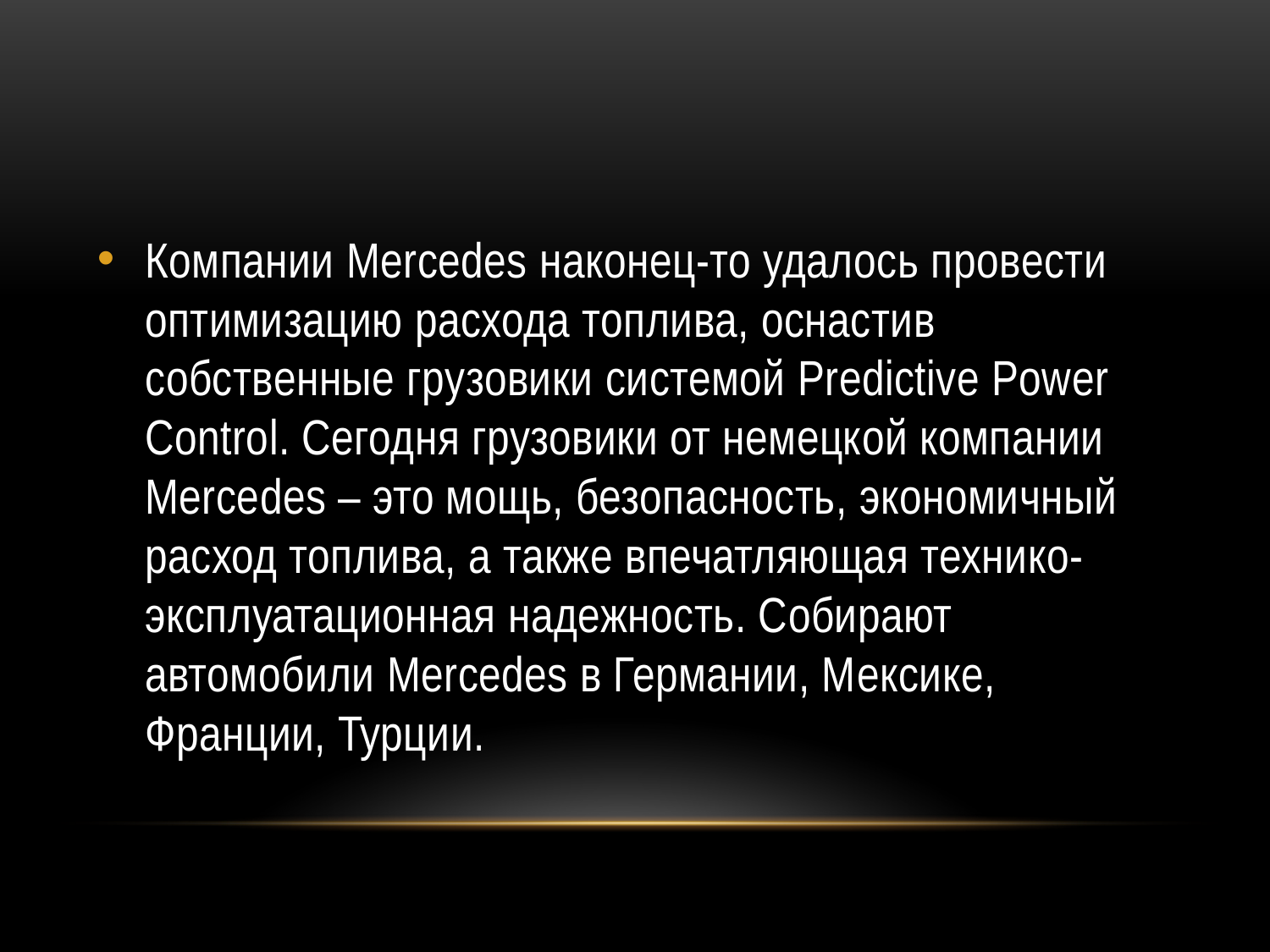

Компании Mercedes наконец-то удалось провести оптимизацию расхода топлива, оснастив собственные грузовики системой Predictive Power Control. Сегодня грузовики от немецкой компании Mercedes – это мощь, безопасность, экономичный расход топлива, а также впечатляющая технико-эксплуатационная надежность. Собирают автомобили Mercedes в Германии, Мексике, Франции, Турции.